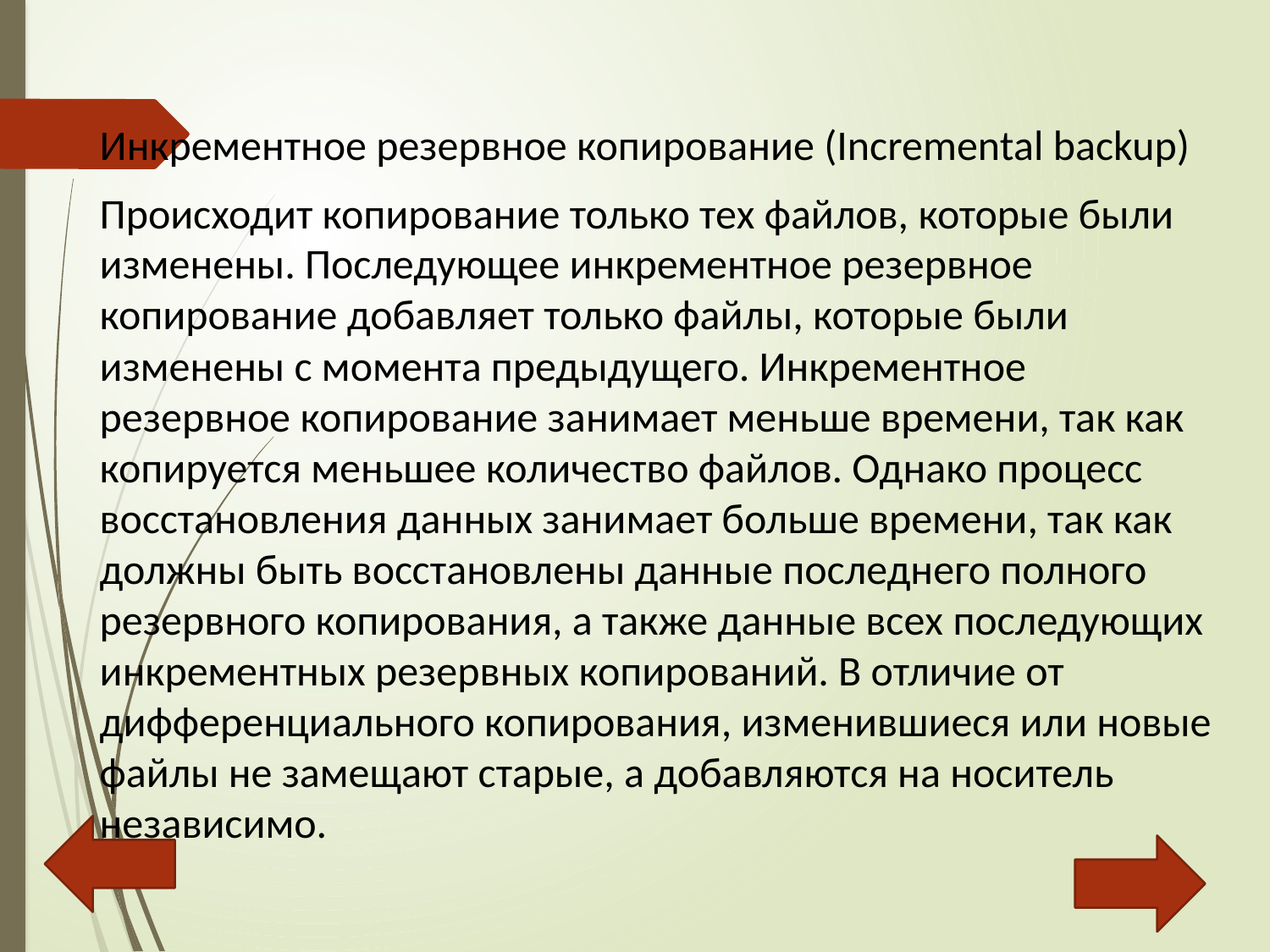

Инкрементное резервное копирование (Incremental backup)
Происходит копирование только тех файлов, которые были изменены. Последующее инкрементное резервное копирование добавляет только файлы, которые были изменены с момента предыдущего. Инкрементное резервное копирование занимает меньше времени, так как копируется меньшее количество файлов. Однако процесс восстановления данных занимает больше времени, так как должны быть восстановлены данные последнего полного резервного копирования, а также данные всех последующих инкрементных резервных копирований. В отличие от дифференциального копирования, изменившиеся или новые файлы не замещают старые, а добавляются на носитель независимо.